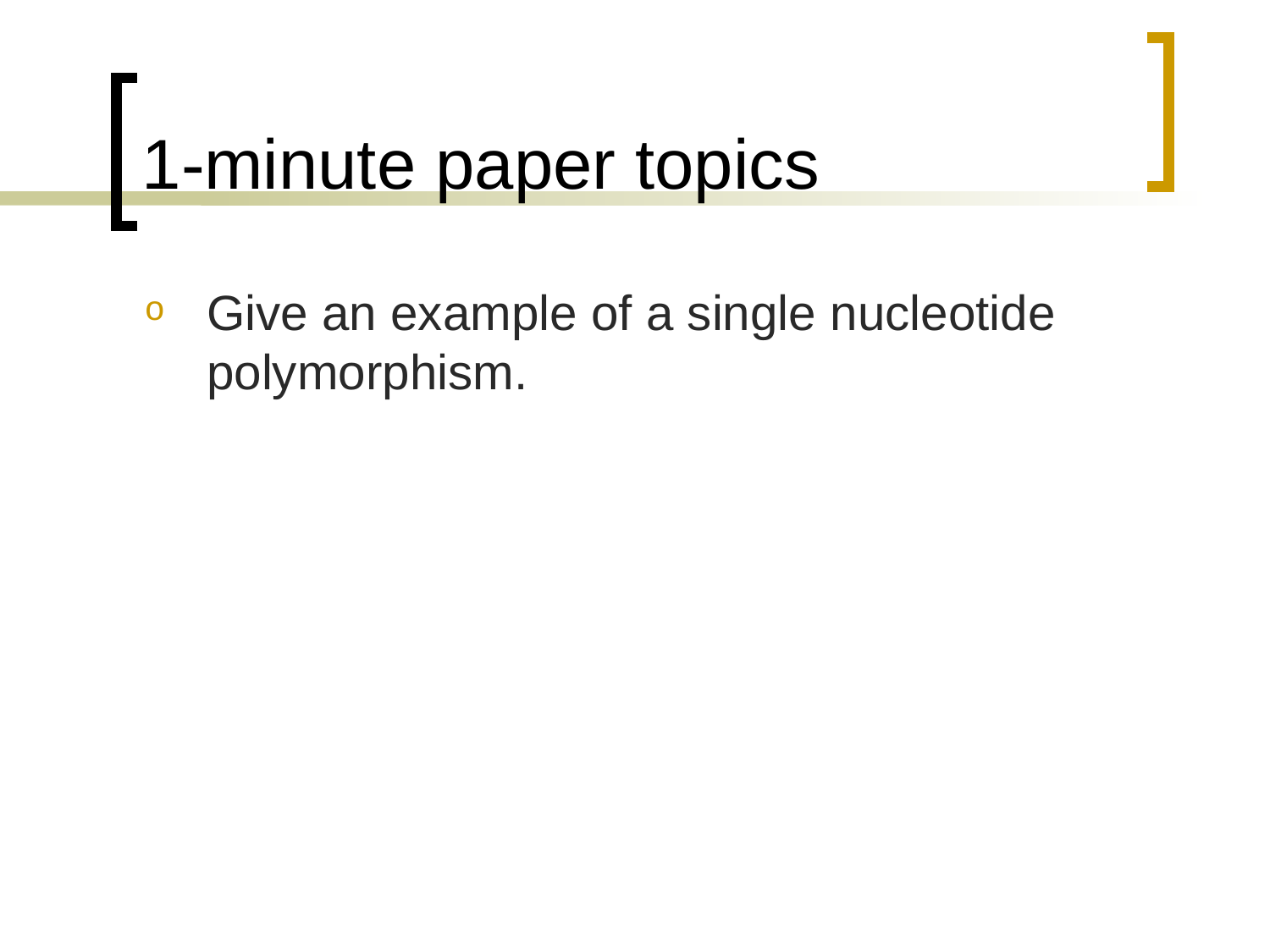

# 1-minute paper topics
Give an example of a single nucleotide polymorphism.